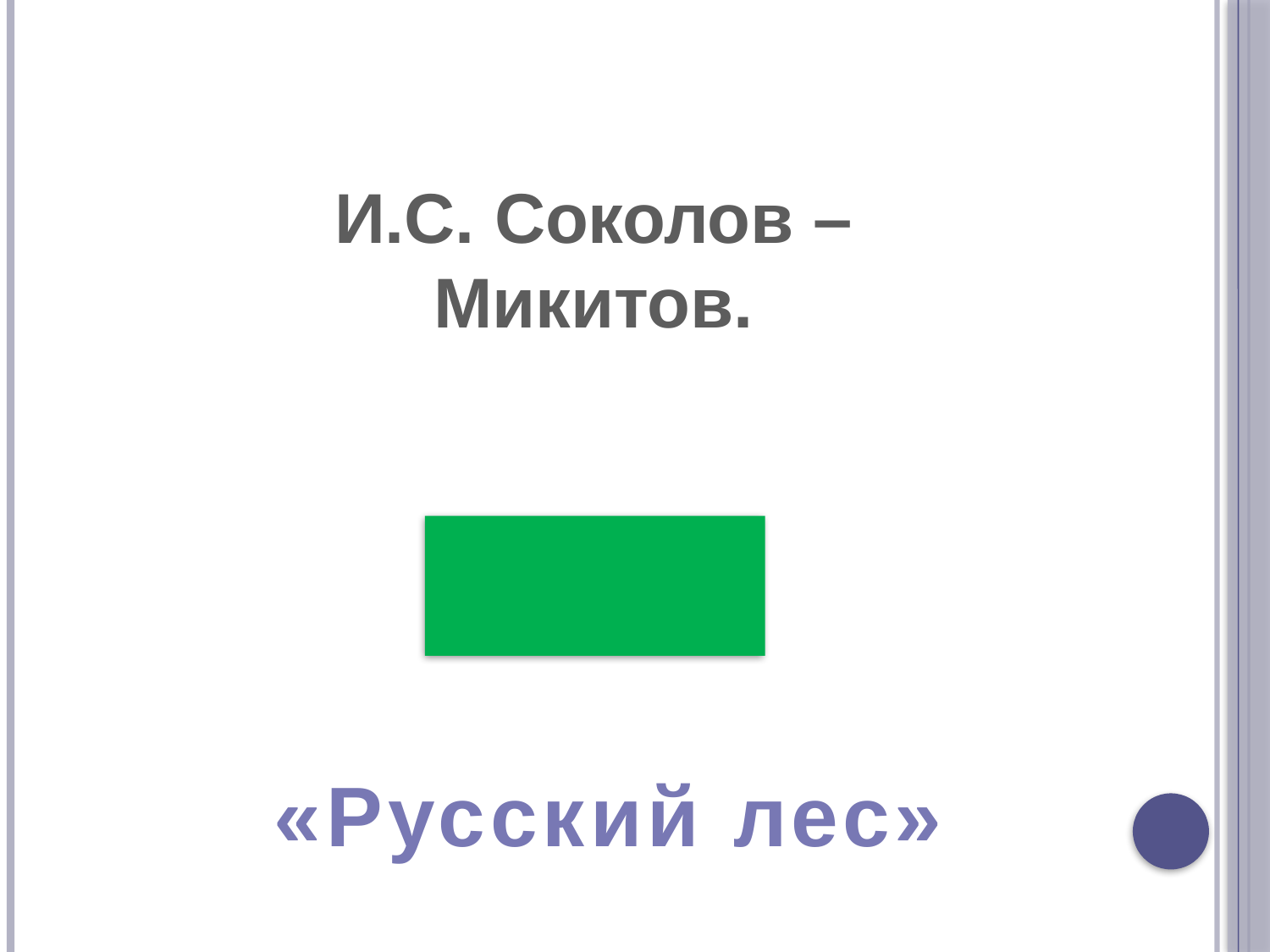

#
И.С. Соколов – Микитов.

«Русский лес»